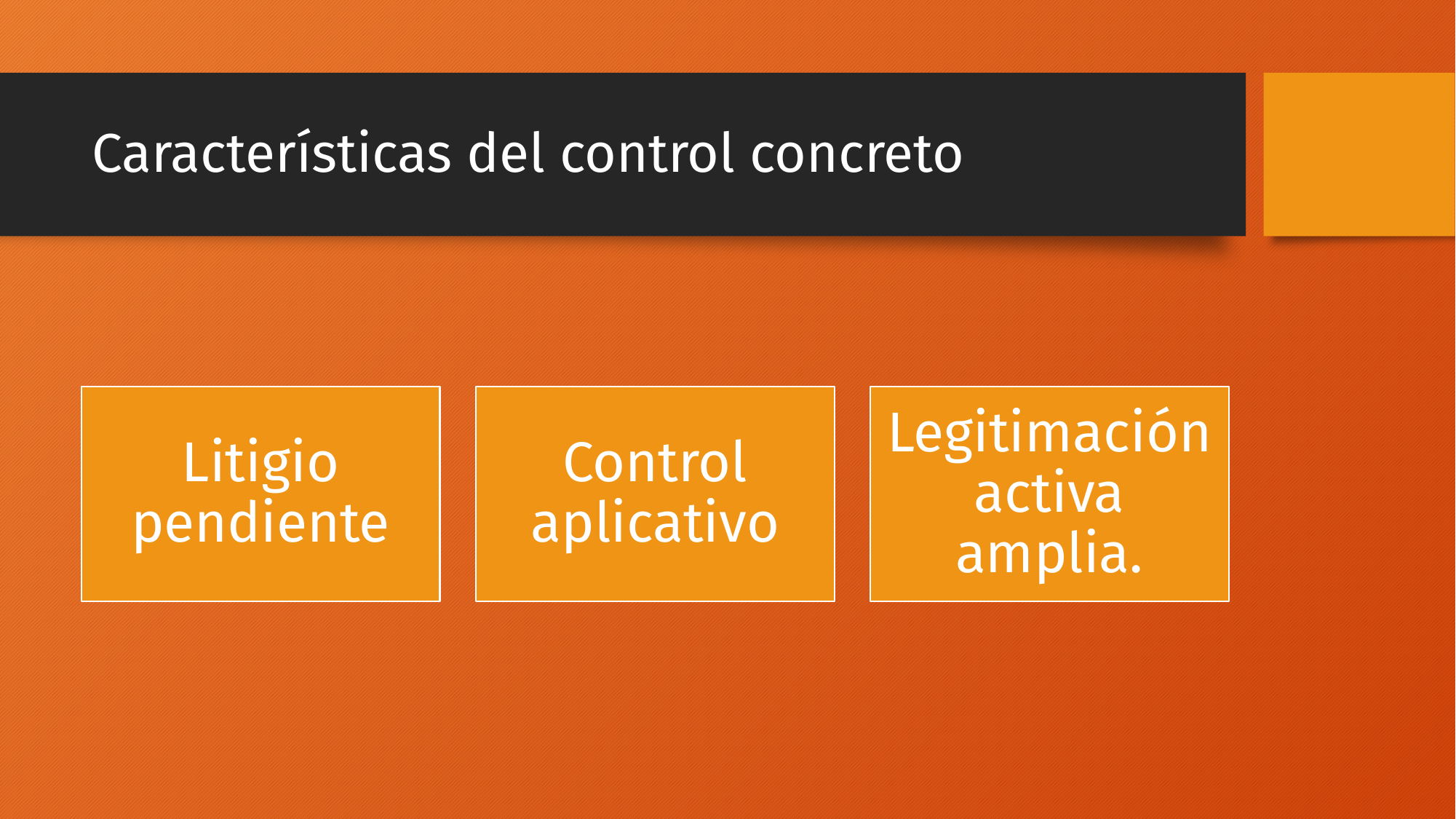

# Características del control concreto
Litigio pendiente
Control aplicativo
Legitimación activa amplia.